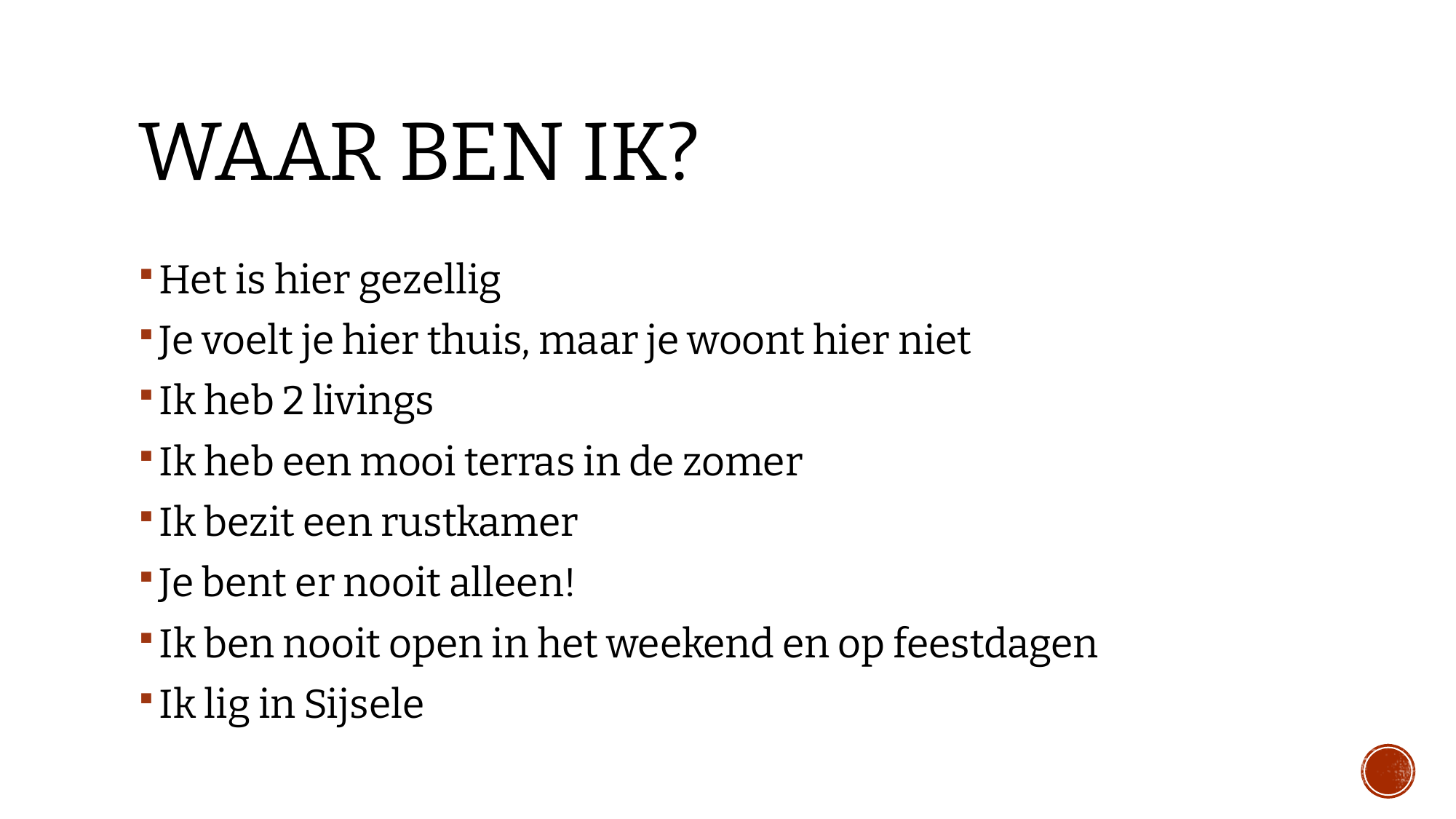

# Waar ben ik?
Het is hier gezellig
Je voelt je hier thuis, maar je woont hier niet
Ik heb 2 livings
Ik heb een mooi terras in de zomer
Ik bezit een rustkamer
Je bent er nooit alleen!
Ik ben nooit open in het weekend en op feestdagen
Ik lig in Sijsele